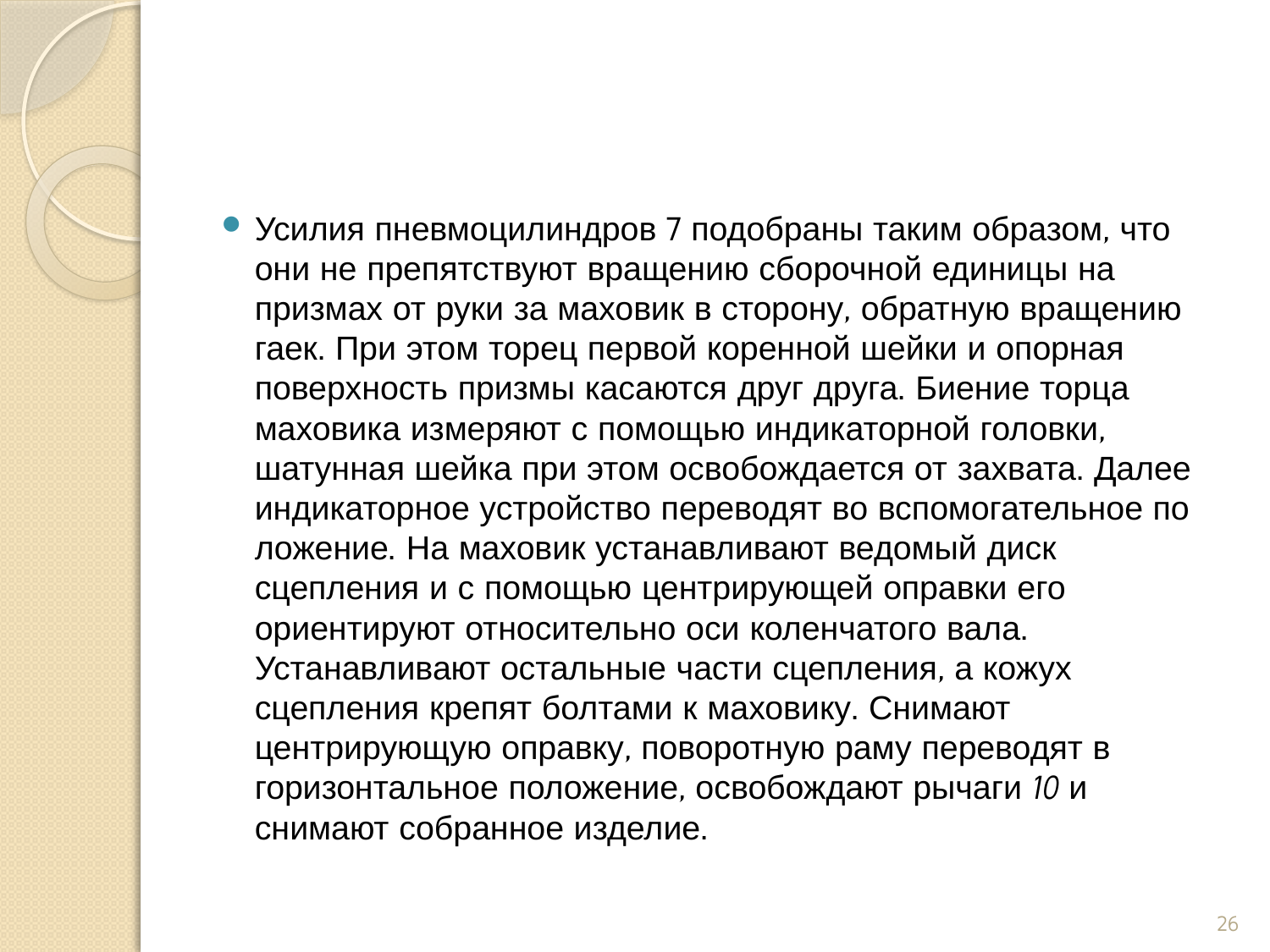

Усилия пневмоцилиндров 7 подобраны таким образом, что они не препятствуют вращению сборочной еди­ницы на призмах от руки за маховик в сторону, обратную вращению гаек. При этом торец первой коренной шейки и опорная поверхность призмы касаются друг друга. Биение торца маховика измеряют с помощью индикаторной головки, шатунная шейка при этом освобождается от захвата. Далее индикаторное устройство переводят во вспомогательное по­ложение. На маховик устанавливают ведомый диск сцепления и с помощью центрирующей оправки его ориентируют отно­сительно оси коленчатого вала. Устанавливают остальные части сцепления, а кожух сцепления крепят болтами к махо­вику. Снимают центрирующую оправку, поворотную раму переводят в горизонтальное положение, освобождают рычаги 10 и снимают собранное изделие.

26